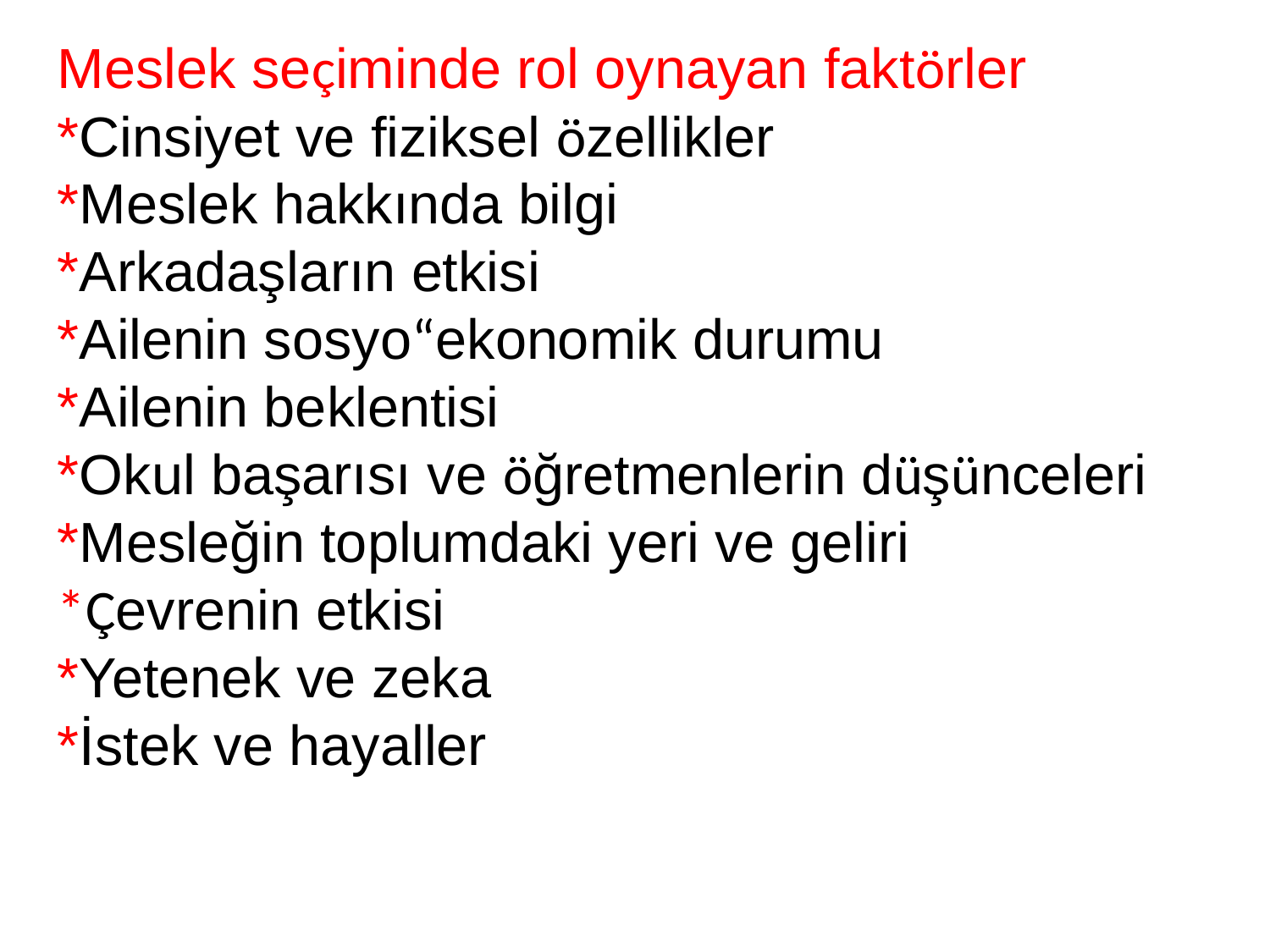

Meslek seçiminde rol oynayan faktörler
*Cinsiyet ve fiziksel özellikler
*Meslek hakkında bilgi
*Arkadaşların etkisi
*Ailenin sosyo“ekonomik durumu
*Ailenin beklentisi
*Okul başarısı ve öğretmenlerin düşünceleri
*Mesleğin toplumdaki yeri ve geliri
*Çevrenin etkisi
*Yetenek ve zeka
*İstek ve hayaller